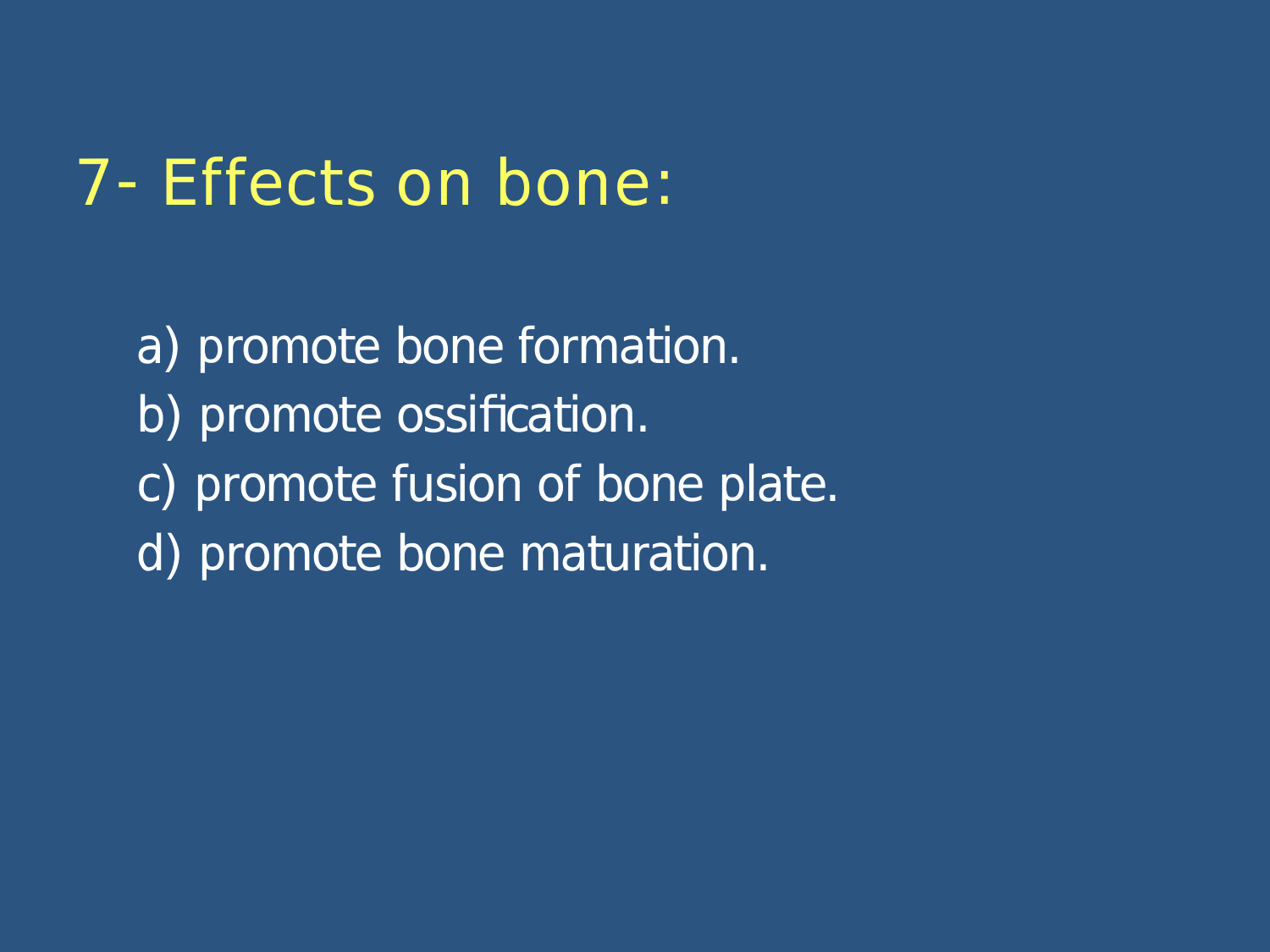

# 7- Effects on bone:

    a) promote bone formation.
    b) promote ossification.
    c) promote fusion of bone plate.
    d) promote bone maturation.